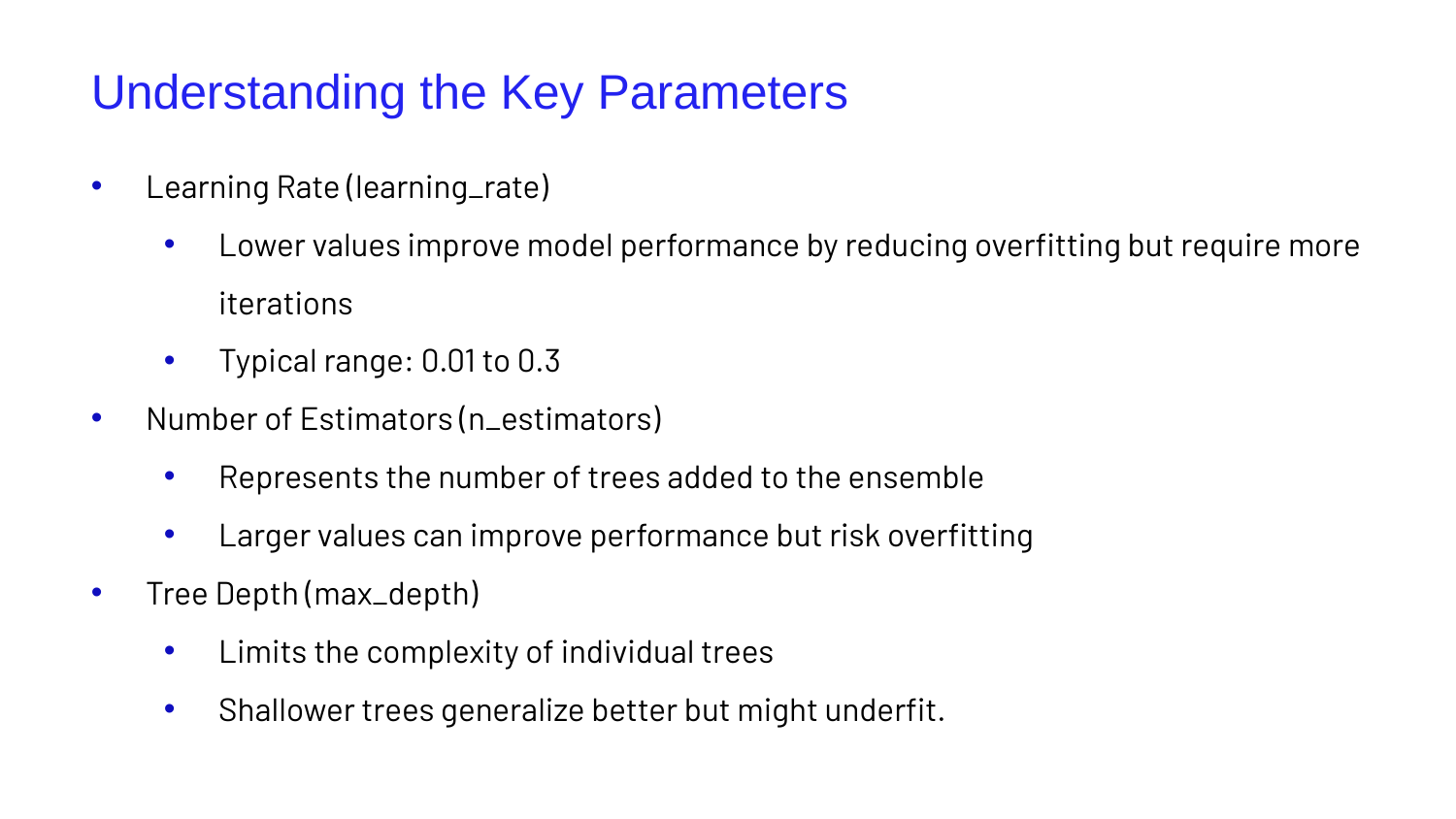

Understanding the Key Parameters
Learning Rate (learning_rate)
Lower values improve model performance by reducing overfitting but require more iterations
Typical range: 0.01 to 0.3
Number of Estimators (n_estimators)
Represents the number of trees added to the ensemble
Larger values can improve performance but risk overfitting
Tree Depth (max_depth)
Limits the complexity of individual trees
Shallower trees generalize better but might underfit.